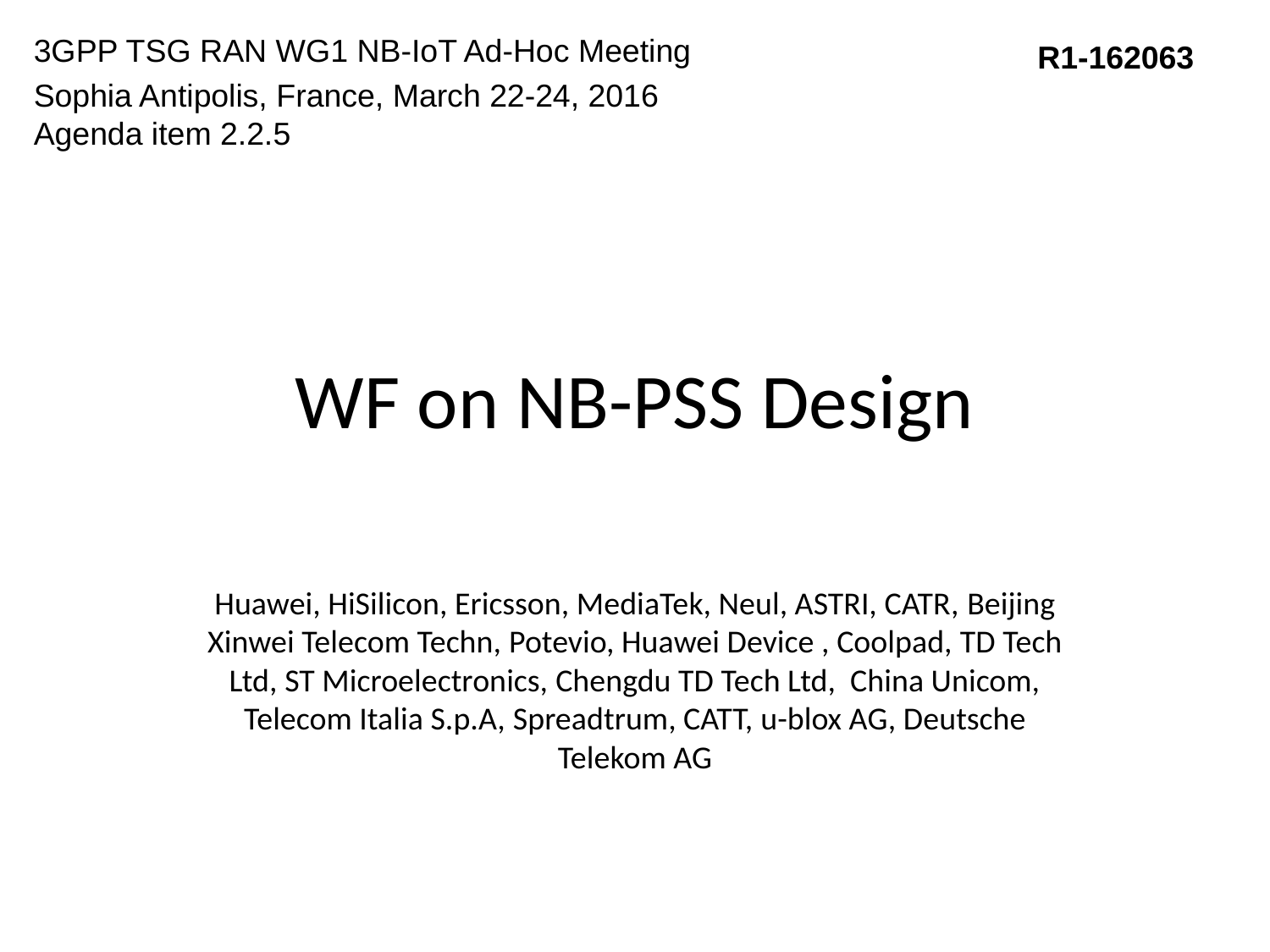

3GPP TSG RAN WG1 NB-IoT Ad-Hoc Meeting
Sophia Antipolis, France, March 22-24, 2016
Agenda item 2.2.5
R1-162063
# WF on NB-PSS Design
Huawei, HiSilicon, Ericsson, MediaTek, Neul, ASTRI, CATR, Beijing Xinwei Telecom Techn, Potevio, Huawei Device , Coolpad, TD Tech Ltd, ST Microelectronics, Chengdu TD Tech Ltd,  China Unicom, Telecom Italia S.p.A, Spreadtrum, CATT, u-blox AG, Deutsche Telekom AG